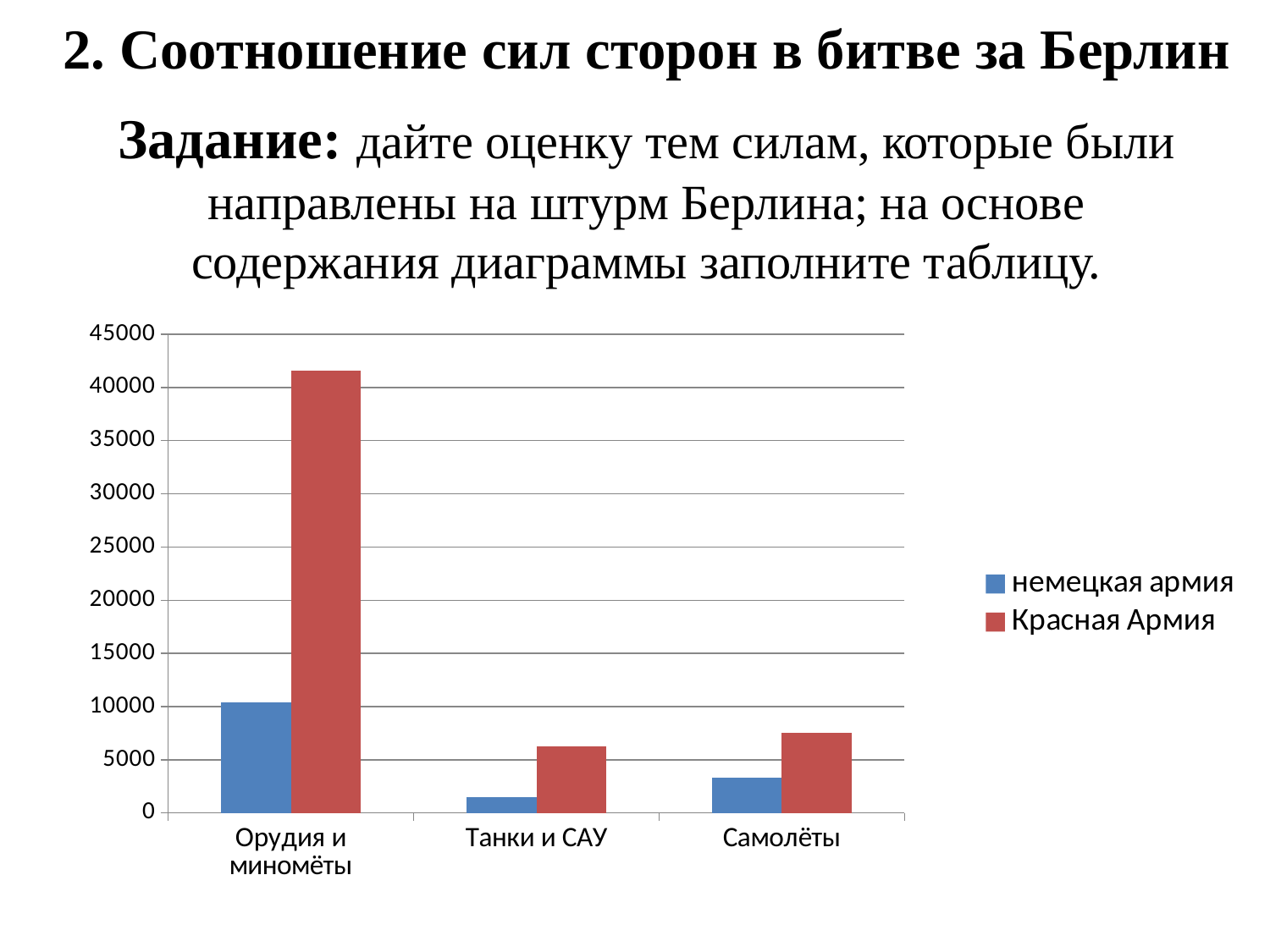

# 2. Соотношение сил сторон в битве за Берлин
Задание: дайте оценку тем силам, которые были направлены на штурм Берлина; на основе содержания диаграммы заполните таблицу.

### Chart

| Category | немецкая армия | Красная Армия |
|---|---|---|
| Орудия и миномёты | 10400.0 | 41600.0 |
| Танки и САУ | 1500.0 | 6250.0 |
| Самолёты | 3300.0 | 7500.0 |